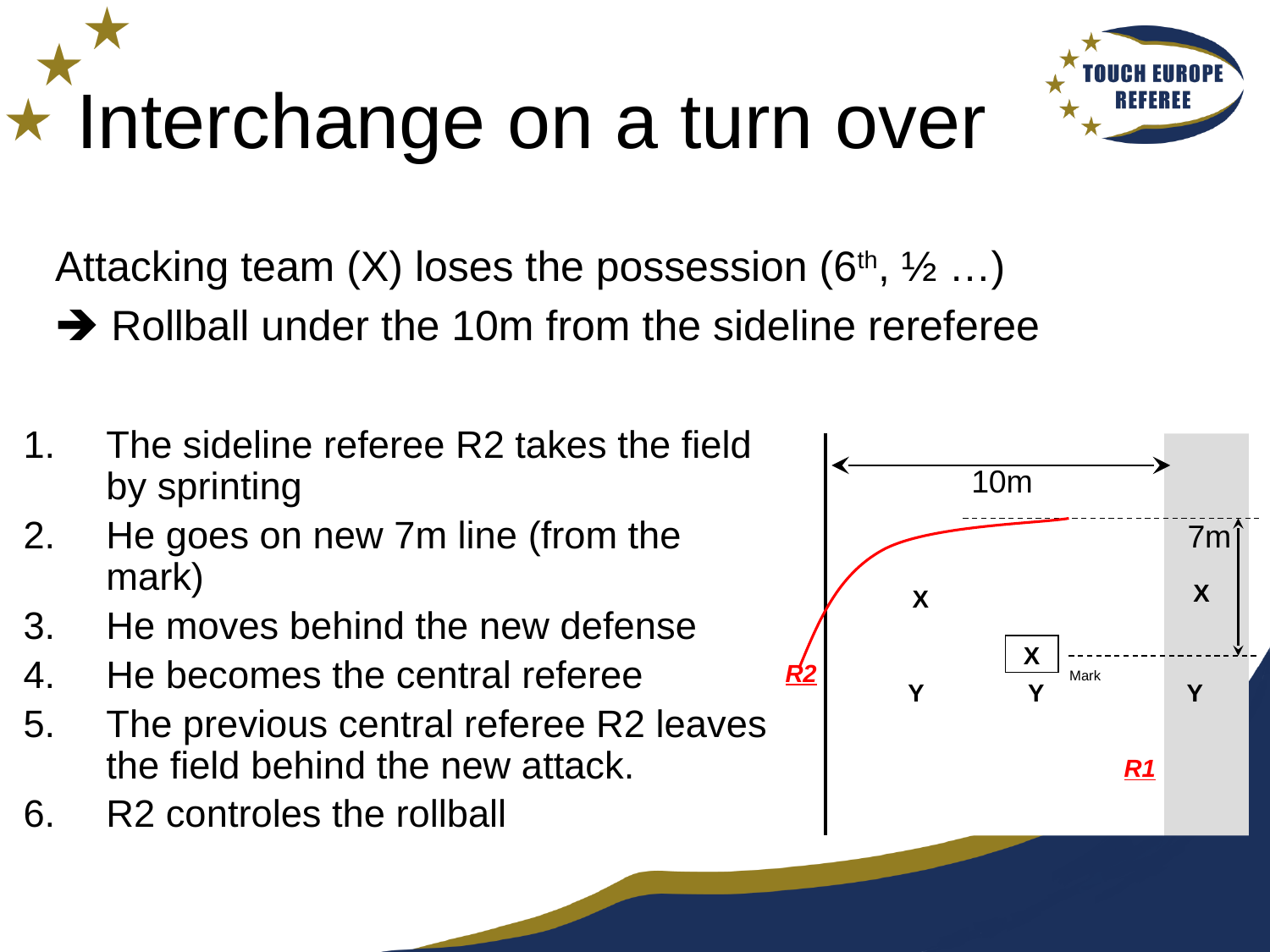

# Interchange on a turn over
Attacking team (X) loses the possession (6th, ½ …)
🡺 Rollball under the 10m from the sideline rereferee
The sideline referee R2 takes the field by sprinting
He goes on new 7m line (from the mark)
He moves behind the new defense
He becomes the central referee
The previous central referee R2 leaves the field behind the new attack.
R2 controles the rollball

10m
7m

X
X
X
R2
Mark
Y
Y
Y
R1